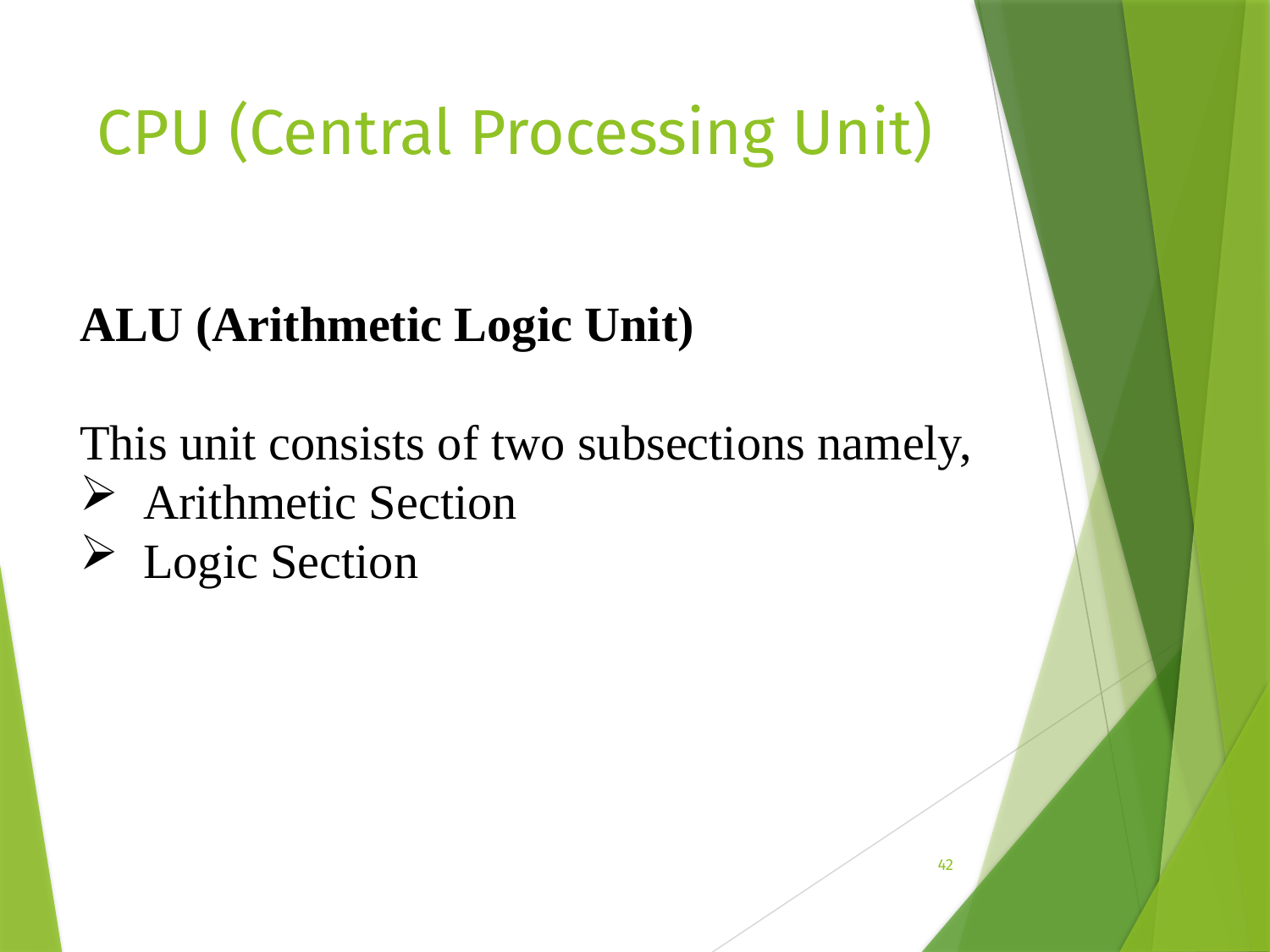

# CPU (Central Processing Unit)
ALU (Arithmetic Logic Unit)

This unit consists of two subsections namely,
Arithmetic Section
Logic Section

42